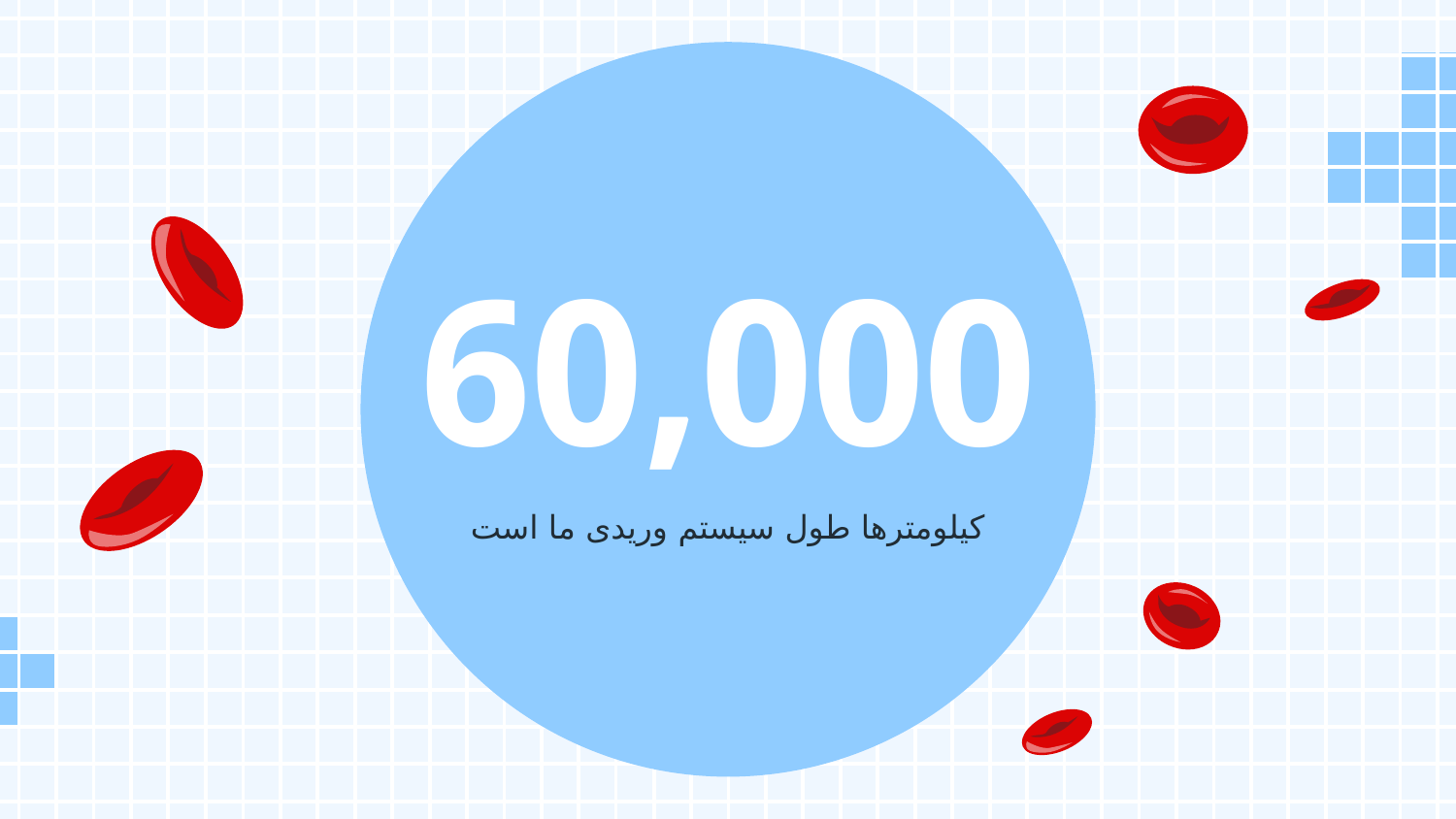

# 60,000

کیلومترها طول سیستم وریدی ما است